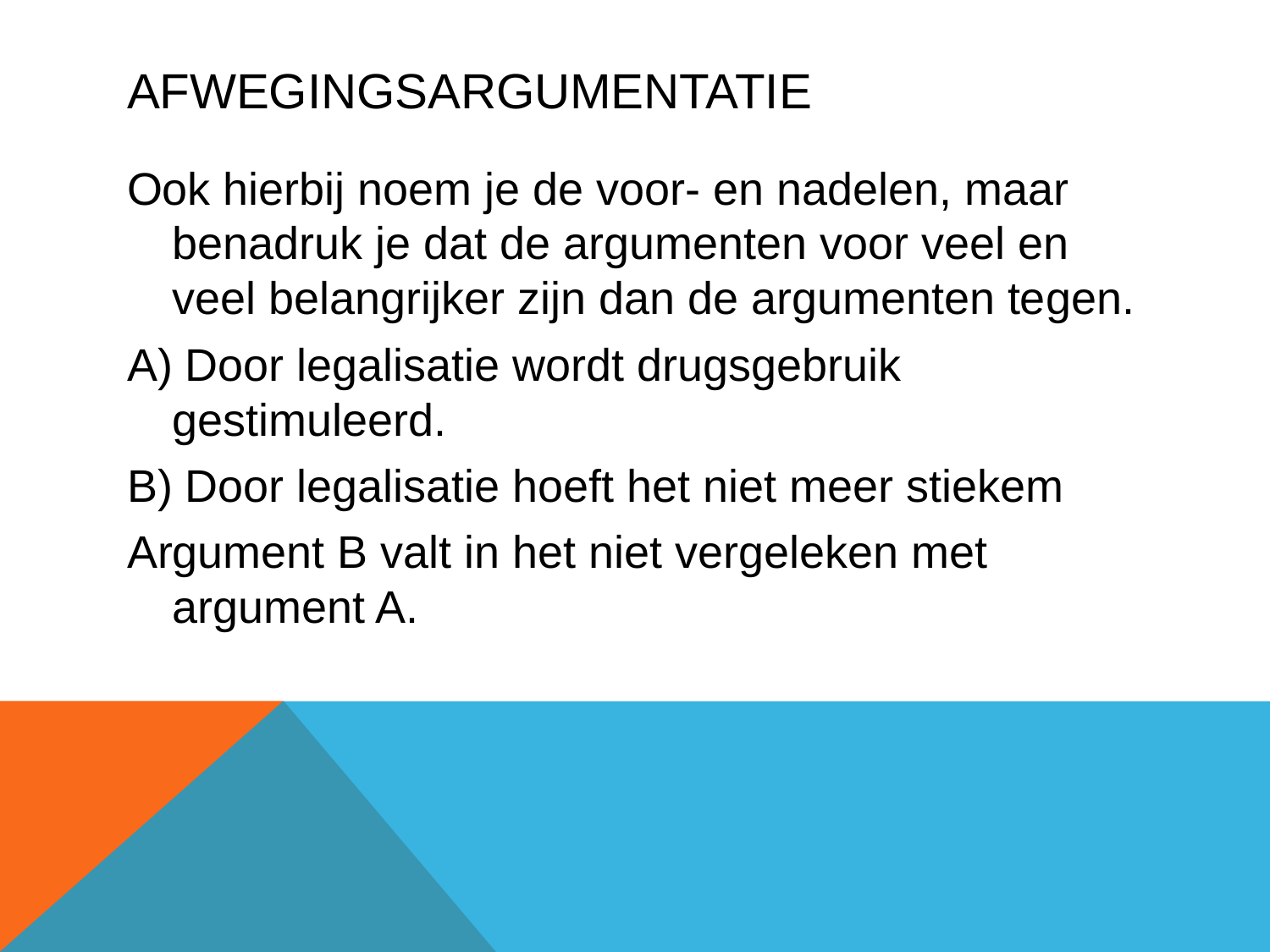

# Afwegingsargumentatie
Ook hierbij noem je de voor- en nadelen, maar benadruk je dat de argumenten voor veel en veel belangrijker zijn dan de argumenten tegen.
A) Door legalisatie wordt drugsgebruik gestimuleerd.
B) Door legalisatie hoeft het niet meer stiekem
Argument B valt in het niet vergeleken met argument A.